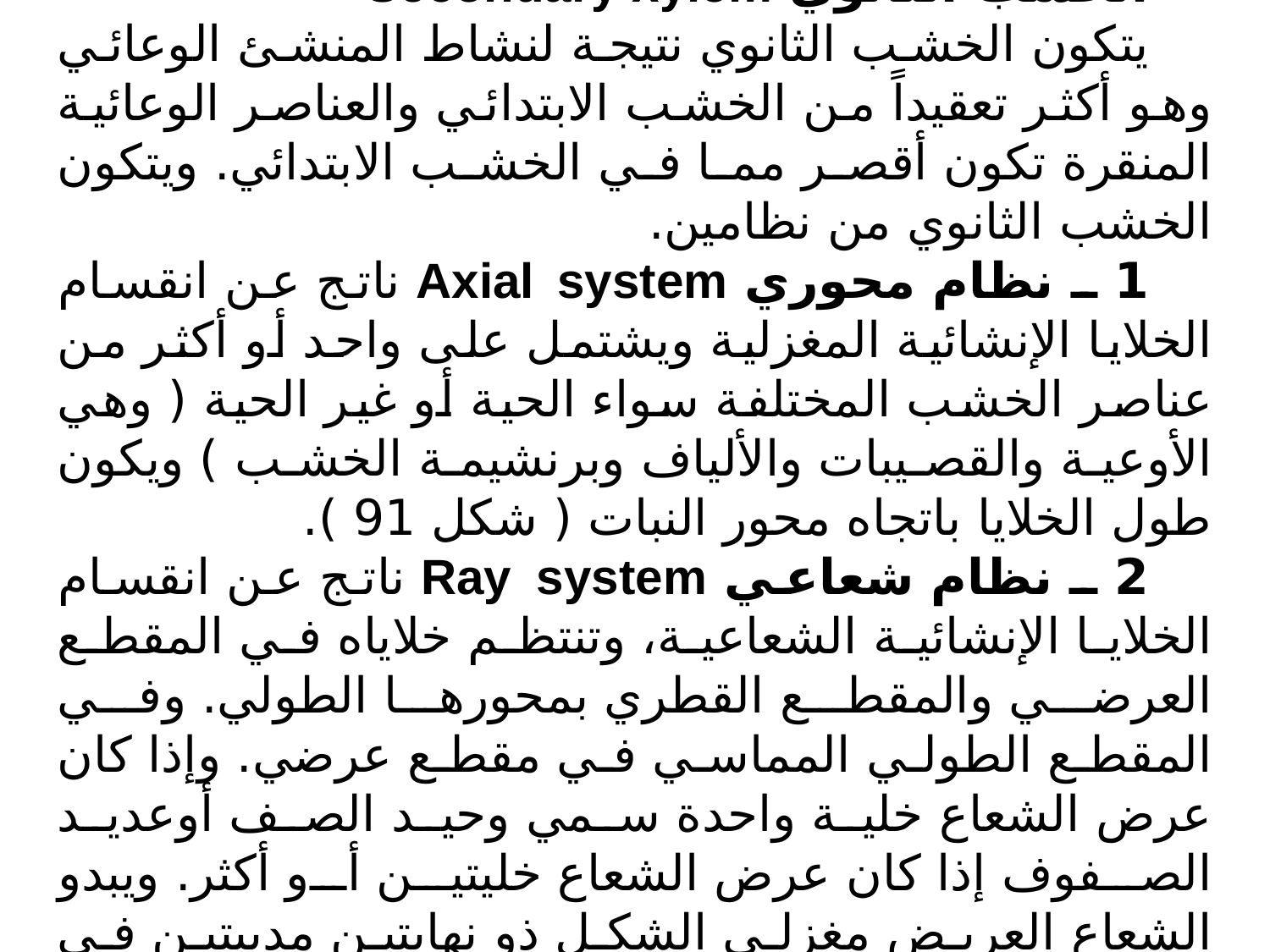

الخشب الثانوي Secondary xylem
يتكون الخشب الثانوي نتيجة لنشاط المنشئ الوعائي وهو أكثر تعقيداً من الخشب الابتدائي والعناصر الوعائية المنقرة تكون أقصر مما في الخشب الابتدائي. ويتكون الخشب الثانوي من نظامين.
1 ـ نظام محوري Axial system ناتج عن انقسام الخلايا الإنشائية المغزلية ويشتمل على واحد أو أكثر من عناصر الخشب المختلفة سواء الحية أو غير الحية ( وهي الأوعية والقصيبات والألياف وبرنشيمة الخشب ) ويكون طول الخلايا باتجاه محور النبات ( شكل 91 ).
2 ـ نظام شعاعي Ray system ناتج عن انقسام الخلايا الإنشائية الشعاعية، وتنتظم خلاياه في المقطع العرضي والمقطع القطري بمحورها الطولي. وفي المقطع الطولي المماسي في مقطع عرضي. وإذا كان عرض الشعاع خلية واحدة سمي وحيد الصف أوعديد الصفوف إذا كان عرض الشعاع خليتين أو أكثر. ويبدو الشعاع العريض مغزلي الشكل ذو نهايتين مدببتين في المقطع الطولي للعضو النباتي (شكل 91 ).